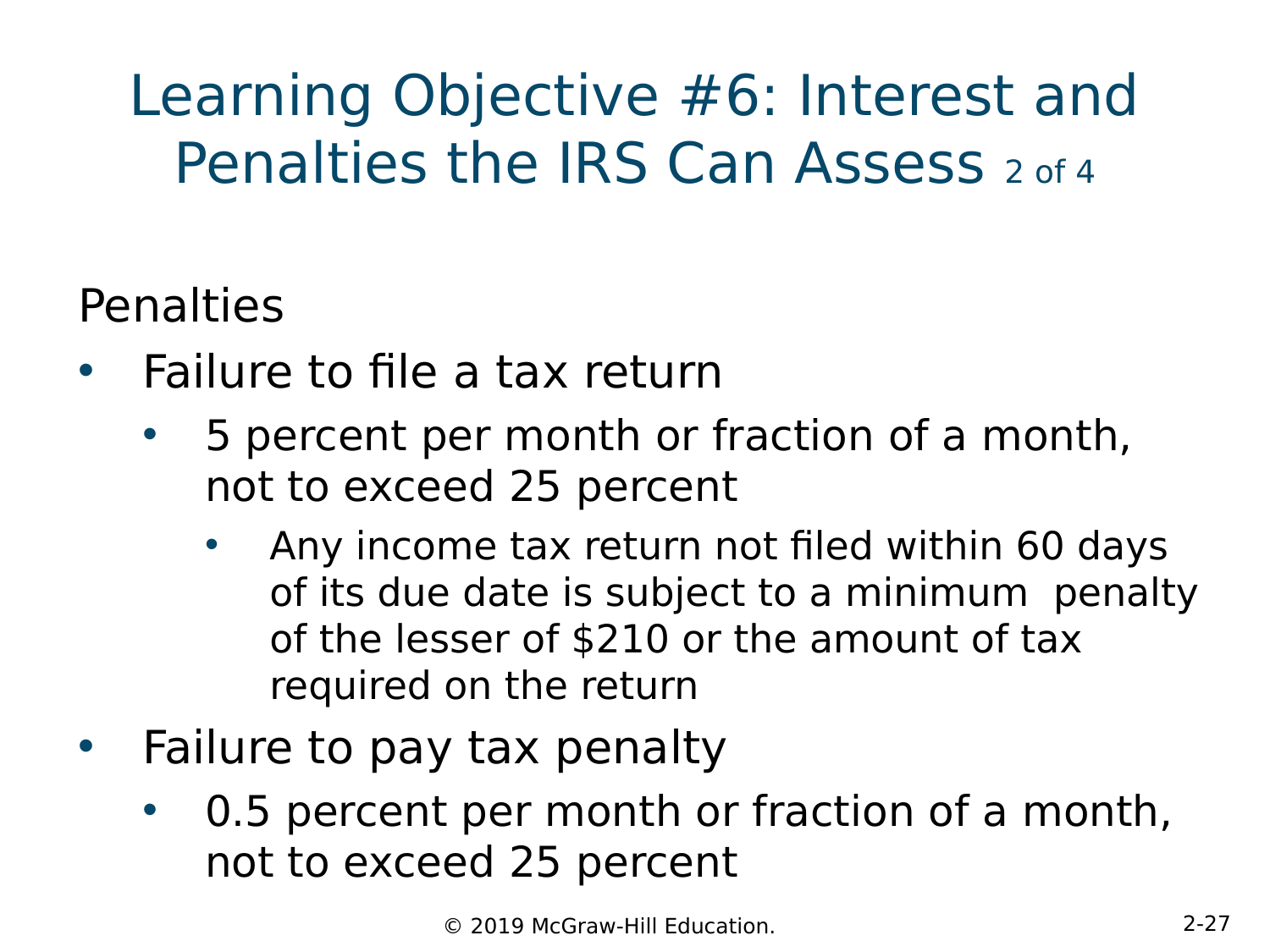

# Learning Objective #6: Interest and Penalties the IRS Can Assess 2 of 4
Penalties
Failure to file a tax return
5 percent per month or fraction of a month, not to exceed 25 percent
Any income tax return not filed within 60 days of its due date is subject to a minimum  penalty of the lesser of $210 or the amount of tax required on the return
Failure to pay tax penalty
0.5 percent per month or fraction of a month, not to exceed 25 percent